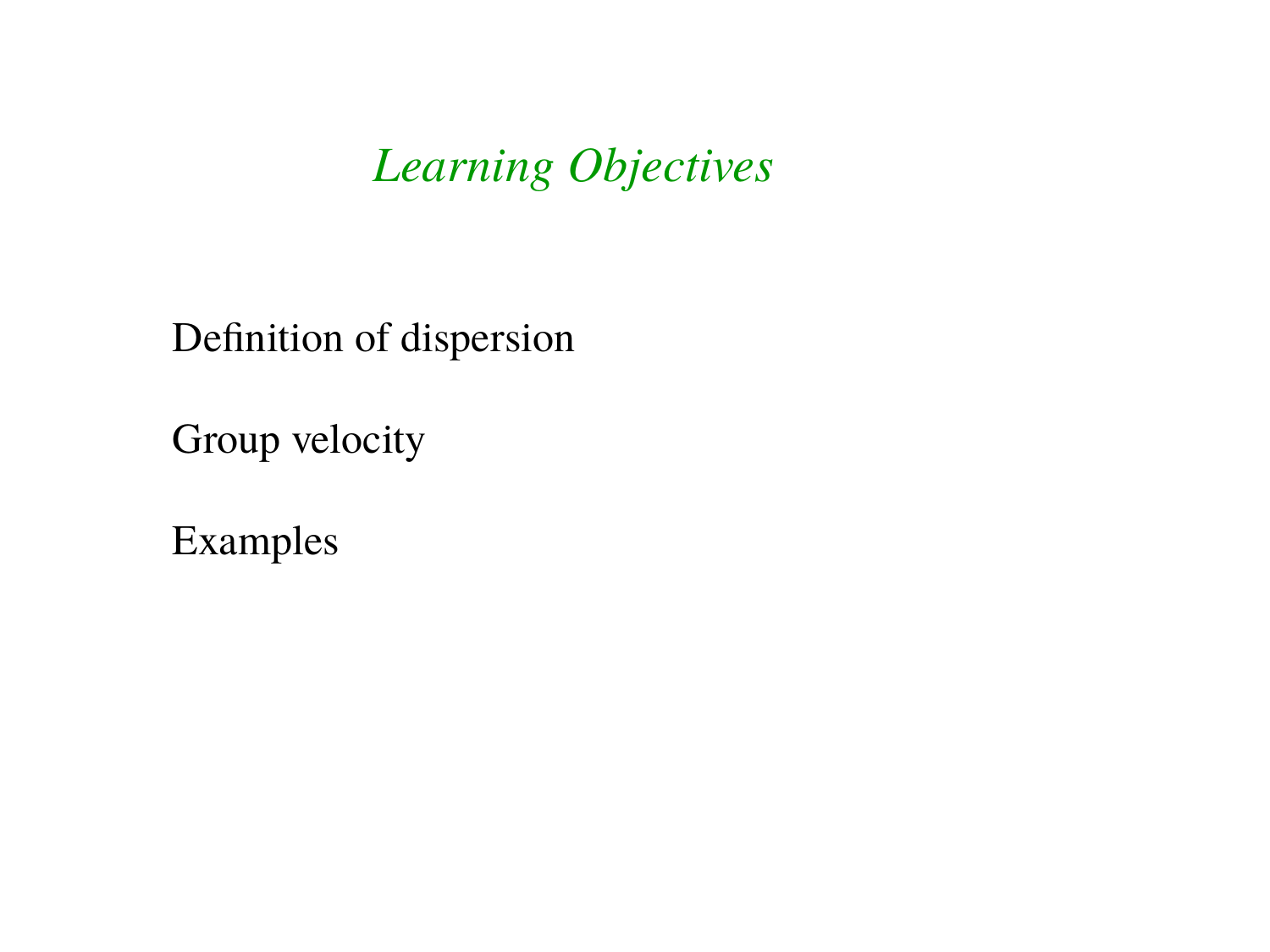

Learning Objectives

Definition of dispersion

Group velocity

Examples